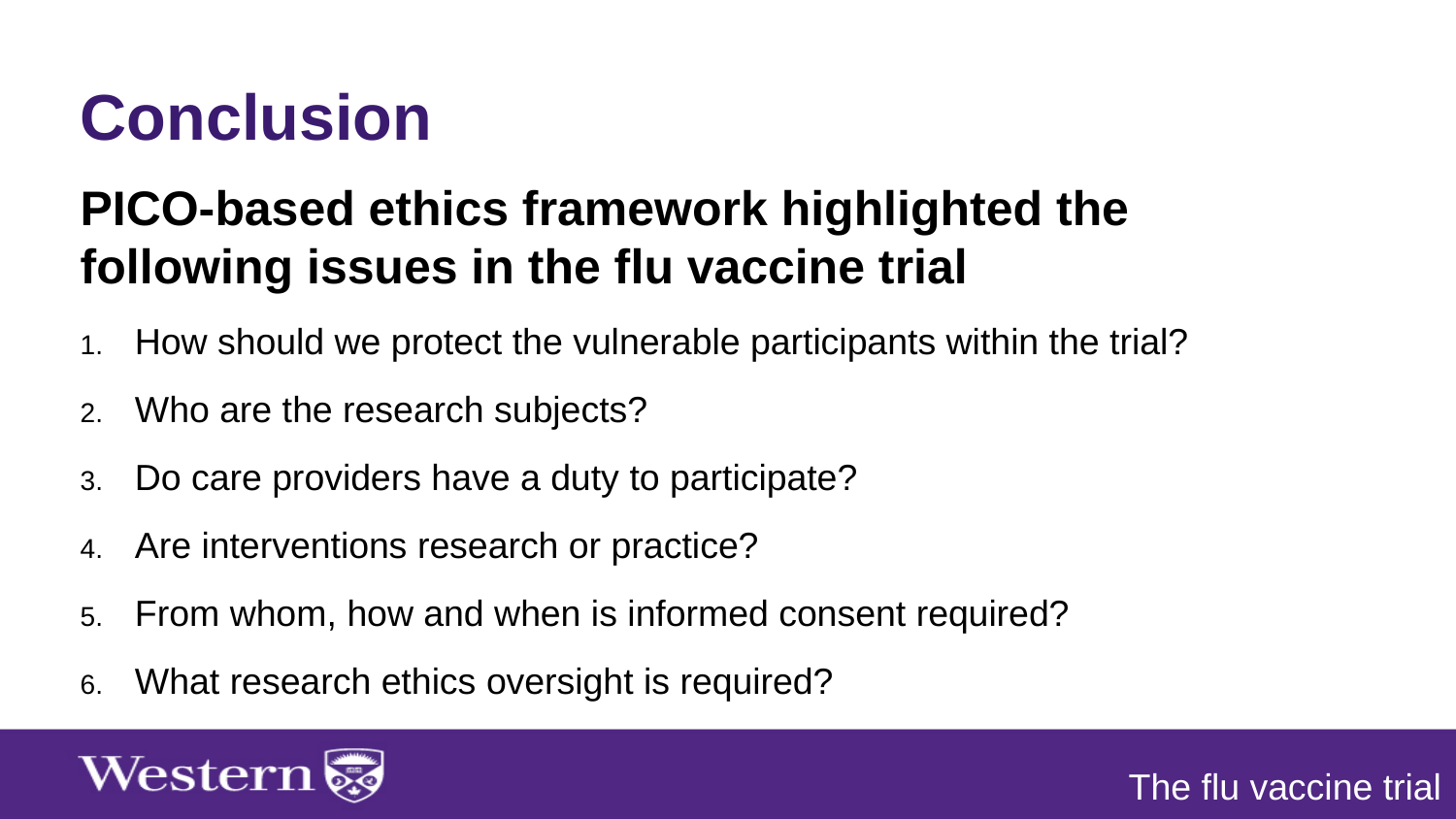

Conclusion
PICO-based ethics framework highlighted the following issues in the flu vaccine trial
How should we protect the vulnerable participants within the trial?
Who are the research subjects?
Do care providers have a duty to participate?
Are interventions research or practice?
From whom, how and when is informed consent required?
What research ethics oversight is required?

The flu vaccine trial